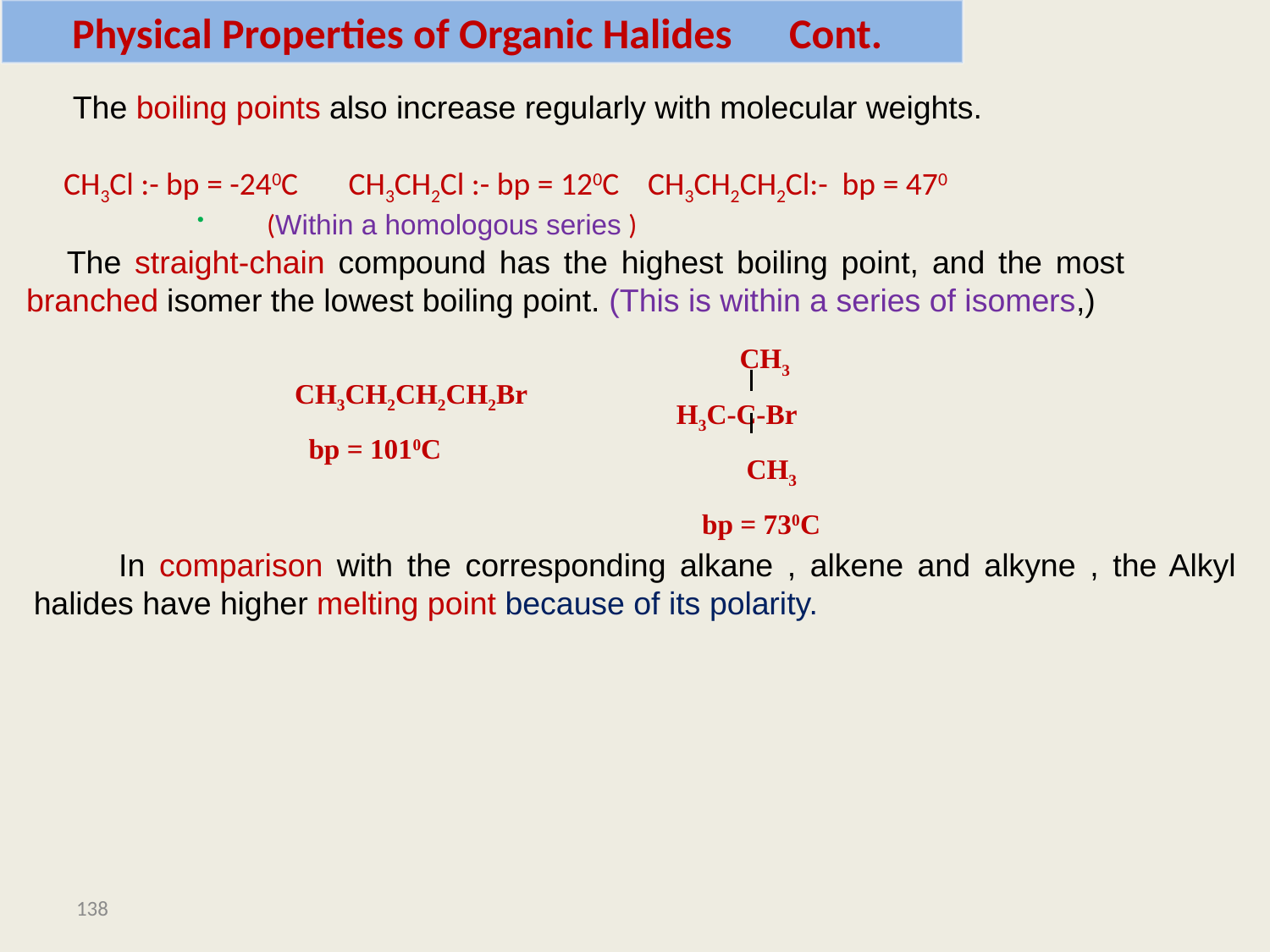

Physical Properties of Organic Halides      Cont.
 The boiling points also increase regularly with molecular weights.

CH3Cl :- bp = -240C       CH3CH2Cl :- bp = 120C    CH3CH2CH2Cl:-  bp = 470
                                (Within a homologous series )
.
   The straight-chain compound has the highest boiling point, and the most branched isomer the lowest boiling point. (This is within a series of isomers,)
        CH3
H3C-C-Br
          CH3
       bp = 730C
CH3CH2CH2CH2Br
  bp = 1010C
      In comparison with the corresponding alkane , alkene and alkyne , the Alkyl halides have higher melting point because of its polarity.
138